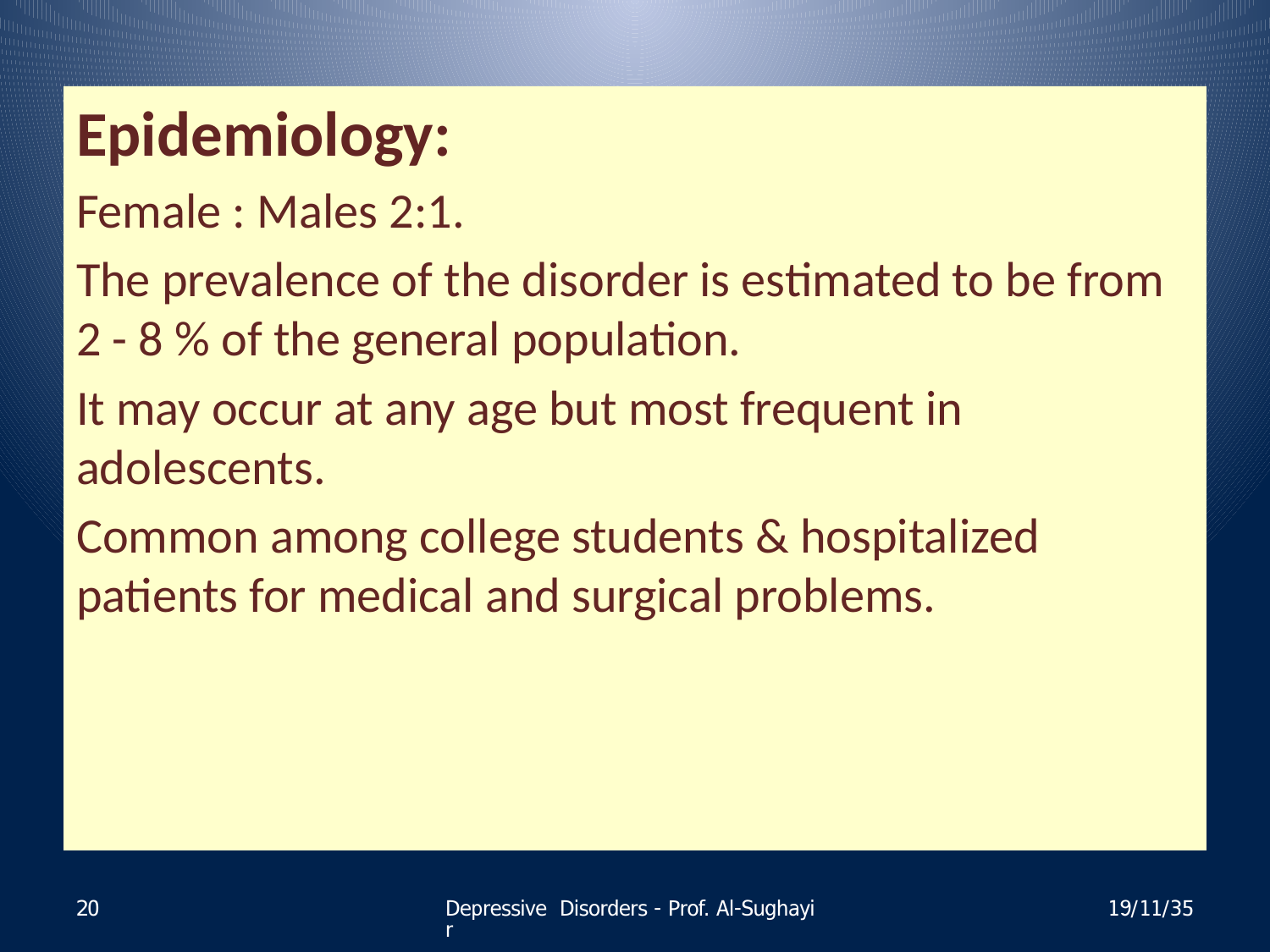

Epidemiology:
Female : Males 2:1.
The prevalence of the disorder is estimated to be from 2 - 8 % of the general population.
It may occur at any age but most frequent in adolescents.
Common among college students & hospitalized patients for medical and surgical problems.
20
Depressive  Disorders - Prof. Al-Sughayir
19/11/35